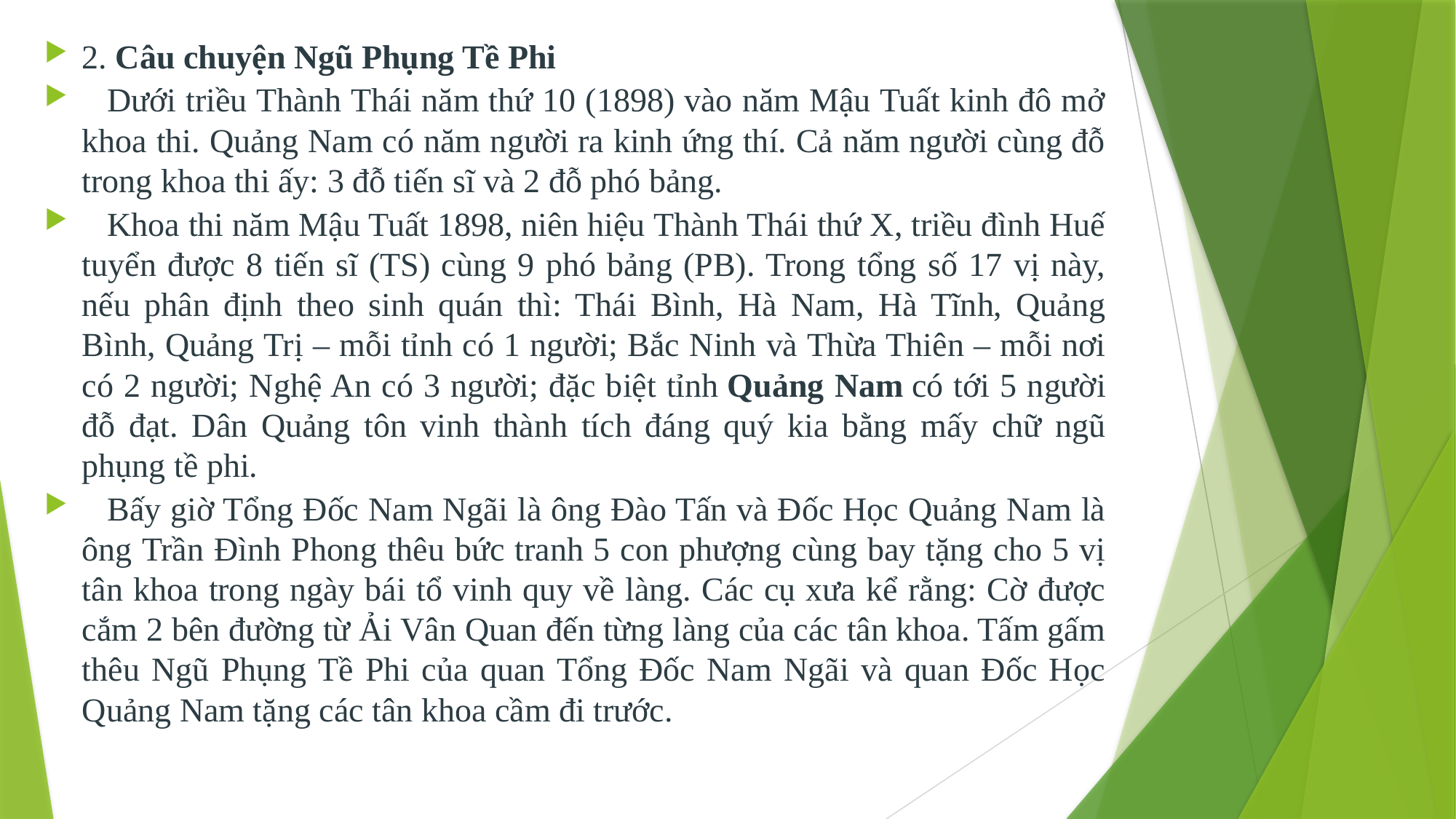

2. Câu chuyện Ngũ Phụng Tề Phi
	Dưới triều Thành Thái năm thứ 10 (1898) vào năm Mậu Tuất kinh đô mở khoa thi. Quảng Nam có năm người ra kinh ứng thí. Cả năm người cùng đỗ trong khoa thi ấy: 3 đỗ tiến sĩ và 2 đỗ phó bảng.
	Khoa thi năm Mậu Tuất 1898, niên hiệu Thành Thái thứ X, triều đình Huế tuyển được 8 tiến sĩ (TS) cùng 9 phó bảng (PB). Trong tổng số 17 vị này, nếu phân định theo sinh quán thì: Thái Bình, Hà Nam, Hà Tĩnh, Quảng Bình, Quảng Trị – mỗi tỉnh có 1 người; Bắc Ninh và Thừa Thiên – mỗi nơi có 2 người; Nghệ An có 3 người; đặc biệt tỉnh Quảng Nam có tới 5 người đỗ đạt. Dân Quảng tôn vinh thành tích đáng quý kia bằng mấy chữ ngũ phụng tề phi.
	Bấy giờ Tổng Đốc Nam Ngãi là ông Đào Tấn và Đốc Học Quảng Nam là ông Trần Đình Phong thêu bức tranh 5 con phượng cùng bay tặng cho 5 vị tân khoa trong ngày bái tổ vinh quy về làng. Các cụ xưa kể rằng: Cờ được cắm 2 bên đường từ Ải Vân Quan đến từng làng của các tân khoa. Tấm gấm thêu Ngũ Phụng Tề Phi của quan Tổng Đốc Nam Ngãi và quan Đốc Học Quảng Nam tặng các tân khoa cầm đi trước.